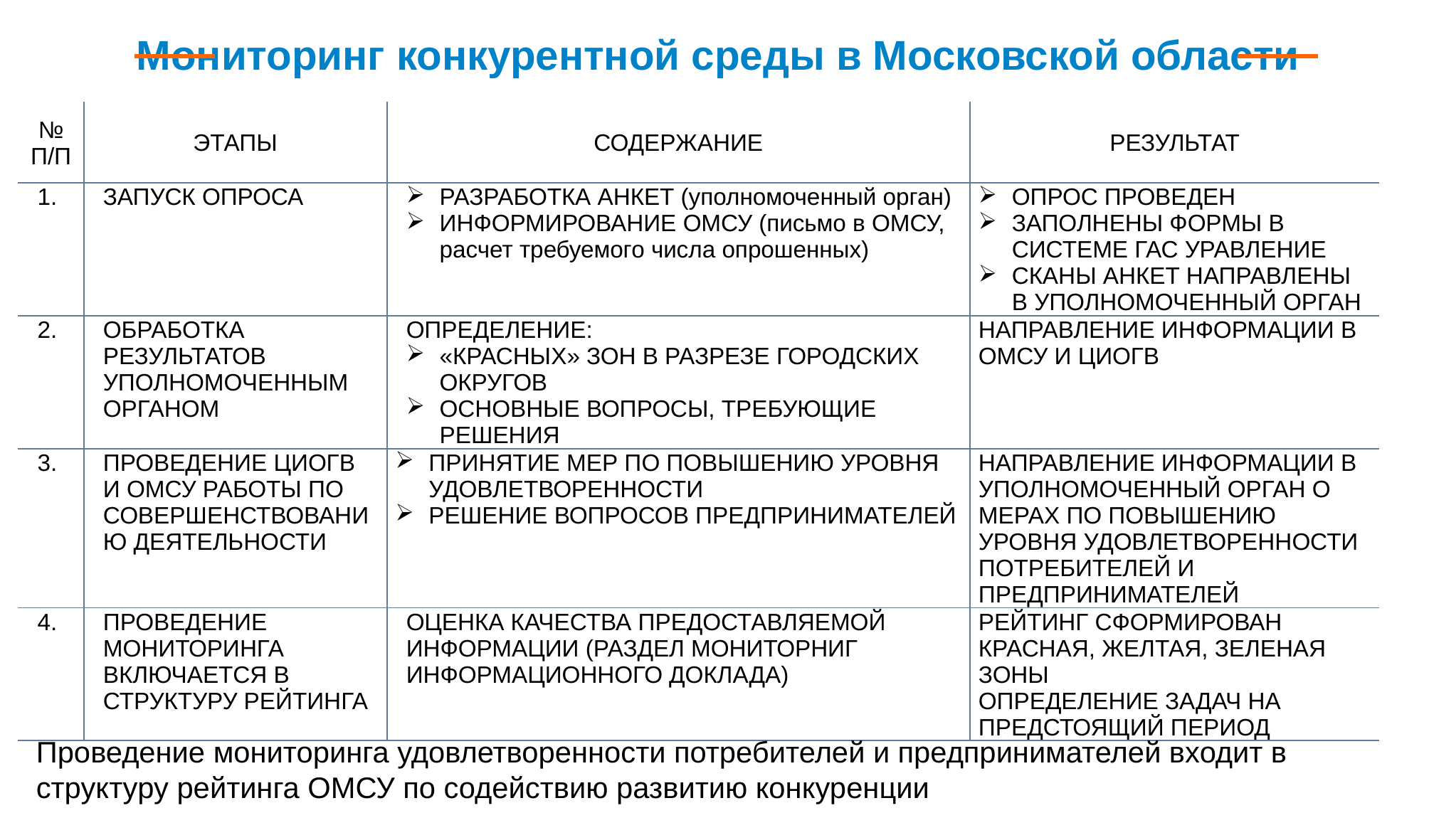

Мониторинг конкурентной среды в Московской области
| № П/П | ЭТАПЫ | СОДЕРЖАНИЕ | РЕЗУЛЬТАТ |
| --- | --- | --- | --- |
| 1. | ЗАПУСК ОПРОСА | РАЗРАБОТКА АНКЕТ (уполномоченный орган) ИНФОРМИРОВАНИЕ ОМСУ (письмо в ОМСУ, расчет требуемого числа опрошенных) | ОПРОС ПРОВЕДЕН ЗАПОЛНЕНЫ ФОРМЫ В СИСТЕМЕ ГАС УРАВЛЕНИЕ СКАНЫ АНКЕТ НАПРАВЛЕНЫ В УПОЛНОМОЧЕННЫЙ ОРГАН |
| 2. | ОБРАБОТКА РЕЗУЛЬТАТОВ УПОЛНОМОЧЕННЫМ ОРГАНОМ | ОПРЕДЕЛЕНИЕ: «КРАСНЫХ» ЗОН В РАЗРЕЗЕ ГОРОДСКИХ ОКРУГОВ ОСНОВНЫЕ ВОПРОСЫ, ТРЕБУЮЩИЕ РЕШЕНИЯ | НАПРАВЛЕНИЕ ИНФОРМАЦИИ В ОМСУ И ЦИОГВ |
| 3. | ПРОВЕДЕНИЕ ЦИОГВ И ОМСУ РАБОТЫ ПО СОВЕРШЕНСТВОВАНИЮ ДЕЯТЕЛЬНОСТИ | ПРИНЯТИЕ МЕР ПО ПОВЫШЕНИЮ УРОВНЯ УДОВЛЕТВОРЕННОСТИ РЕШЕНИЕ ВОПРОСОВ ПРЕДПРИНИМАТЕЛЕЙ | НАПРАВЛЕНИЕ ИНФОРМАЦИИ В УПОЛНОМОЧЕННЫЙ ОРГАН О МЕРАХ ПО ПОВЫШЕНИЮ УРОВНЯ УДОВЛЕТВОРЕННОСТИ ПОТРЕБИТЕЛЕЙ И ПРЕДПРИНИМАТЕЛЕЙ |
| 4. | ПРОВЕДЕНИЕ МОНИТОРИНГА ВКЛЮЧАЕТСЯ В СТРУКТУРУ РЕЙТИНГА | ОЦЕНКА КАЧЕСТВА ПРЕДОСТАВЛЯЕМОЙ ИНФОРМАЦИИ (РАЗДЕЛ МОНИТОРНИГ ИНФОРМАЦИОННОГО ДОКЛАДА) | РЕЙТИНГ СФОРМИРОВАН КРАСНАЯ, ЖЕЛТАЯ, ЗЕЛЕНАЯ ЗОНЫ ОПРЕДЕЛЕНИЕ ЗАДАЧ НА ПРЕДСТОЯЩИЙ ПЕРИОД |
Проведение мониторинга удовлетворенности потребителей и предпринимателей входит в структуру рейтинга ОМСУ по содействию развитию конкуренции